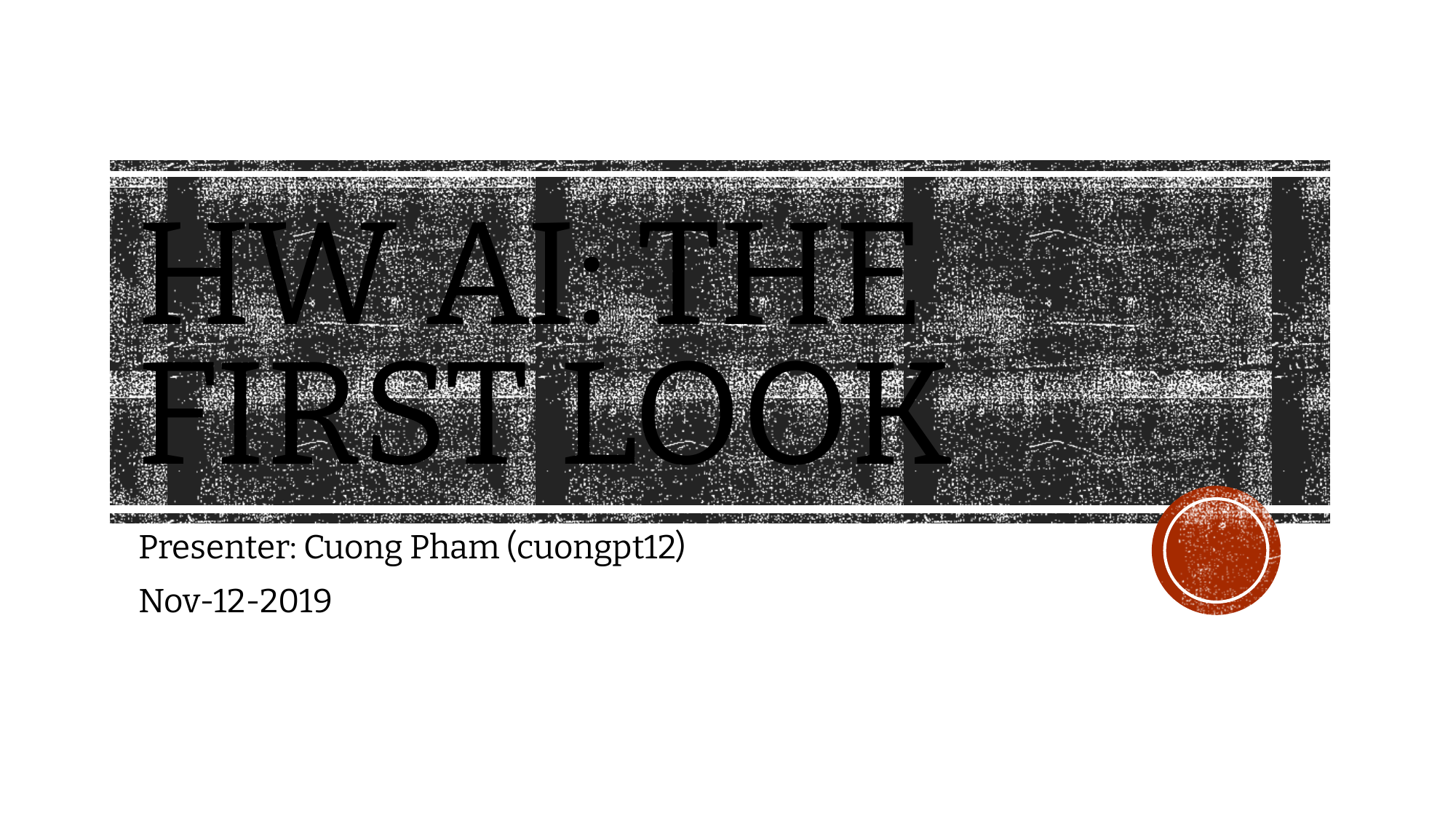

# HW AI: the first look
Presenter: Cuong Pham (cuongpt12)
Nov-12-2019